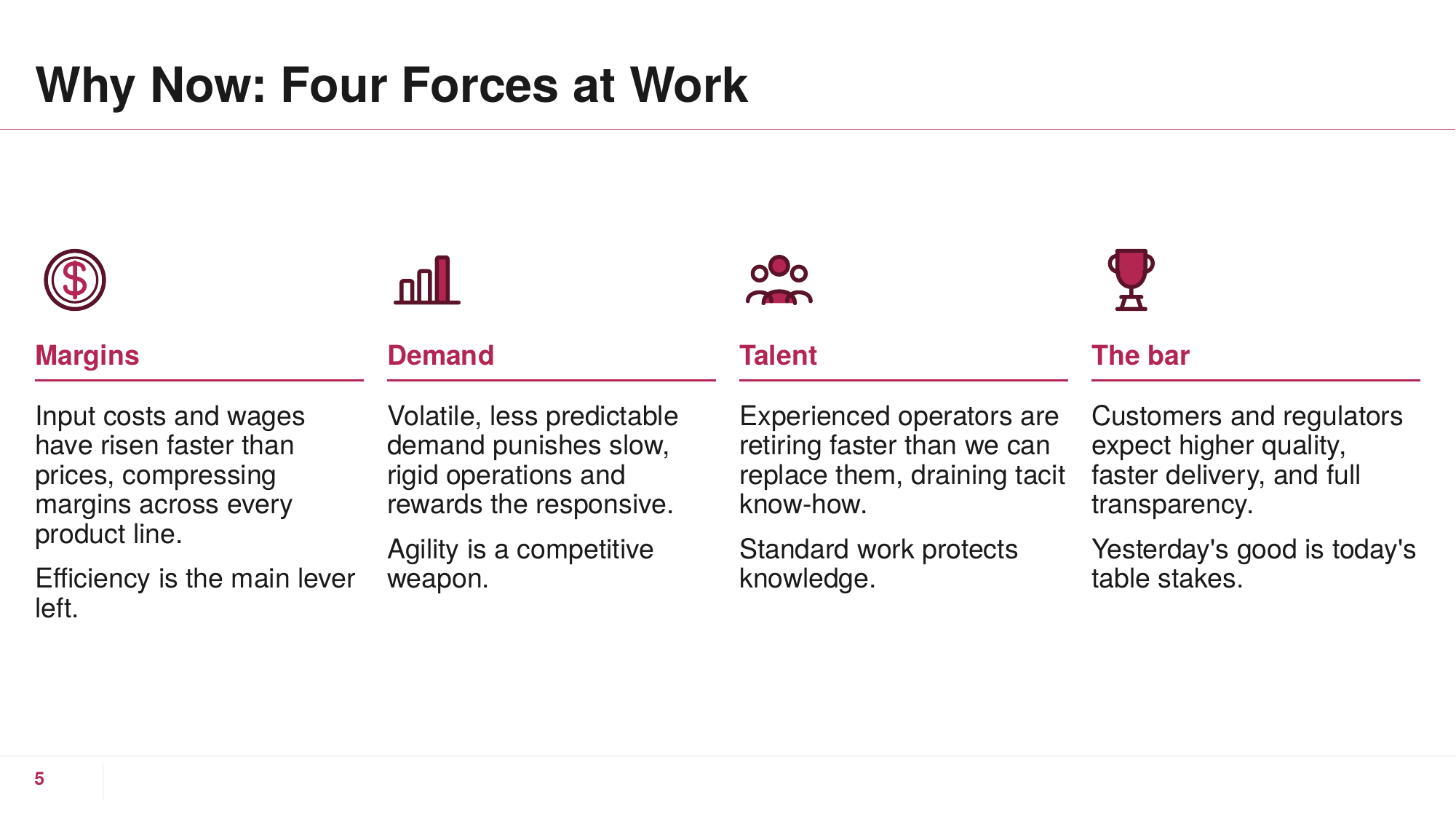

# Why Now: Four Forces at Work

Margins
Demand
Talent
The bar
Input costs and wages have risen faster than prices, compressing margins across every product line.
Efficiency is the main lever left.
Volatile, less predictable demand punishes slow, rigid operations and rewards the responsive.
Agility is a competitive weapon.
Experienced operators are retiring faster than we can replace them, draining tacit know-how.
Standard work protects knowledge.
Customers and regulators expect higher quality, faster delivery, and full transparency.
Yesterday's good is today's table stakes.
5